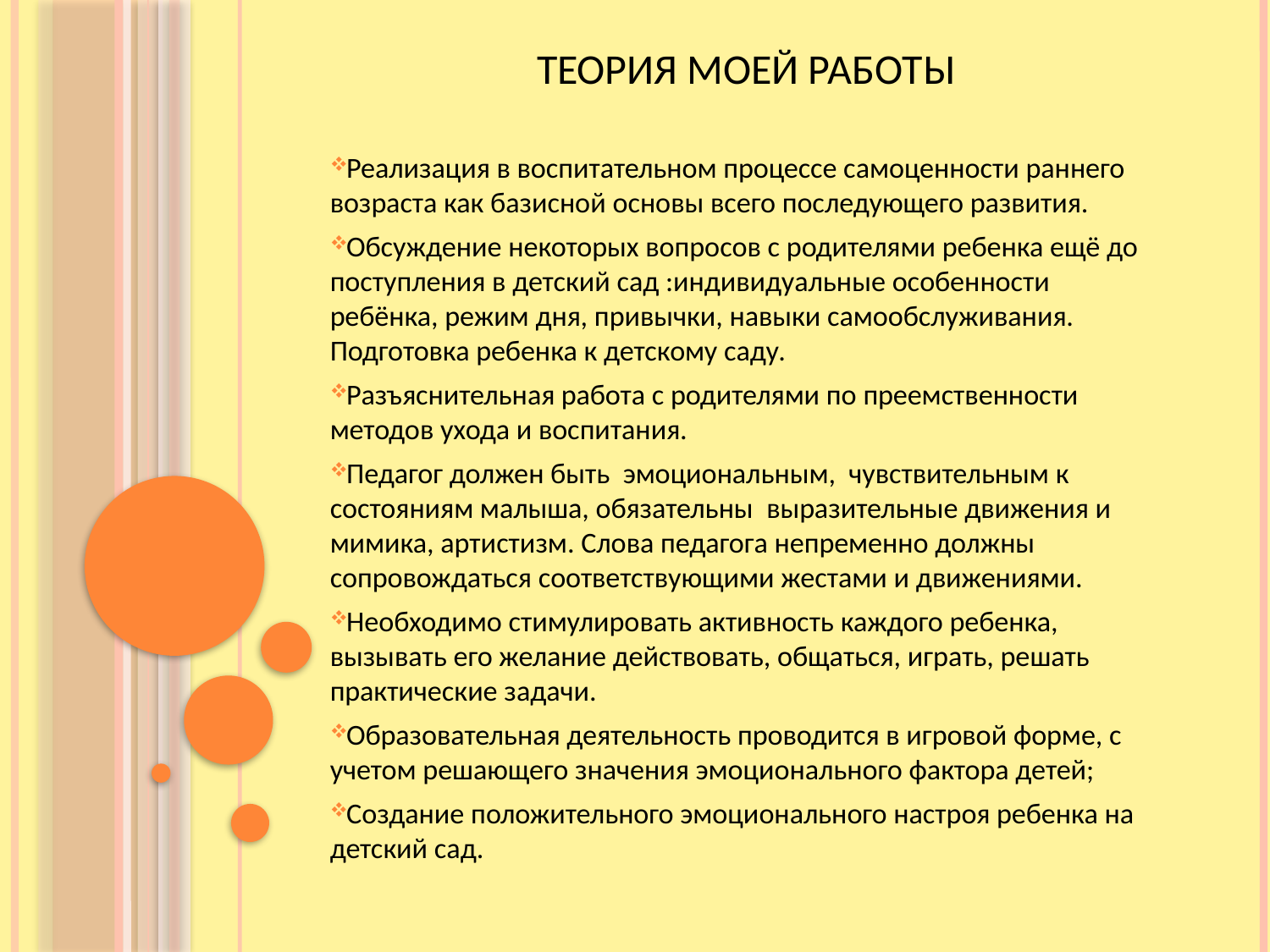

# Теория моей работы

Реализация в воспитательном процессе самоценности раннего возраста как базисной основы всего последующего развития.
Обсуждение некоторых вопросов с родителями ребенка ещё до поступления в детский сад :индивидуальные особенности ребёнка, режим дня, привычки, навыки самообслуживания. Подготовка ребенка к детскому саду.
Разъяснительная работа с родителями по преемственности методов ухода и воспитания.
Педагог должен быть  эмоциональным,  чувствительным к состояниям малыша, обязательны  выразительные движения и мимика, артистизм. Слова педагога непременно должны сопровождаться соответствующими жестами и движениями.
Необходимо стимулировать активность каждого ребенка, вызывать его желание действовать, общаться, играть, решать практические задачи.
Образовательная деятельность проводится в игровой форме, с учетом решающего значения эмоционального фактора детей;
Создание положительного эмоционального настроя ребенка на детский сад.